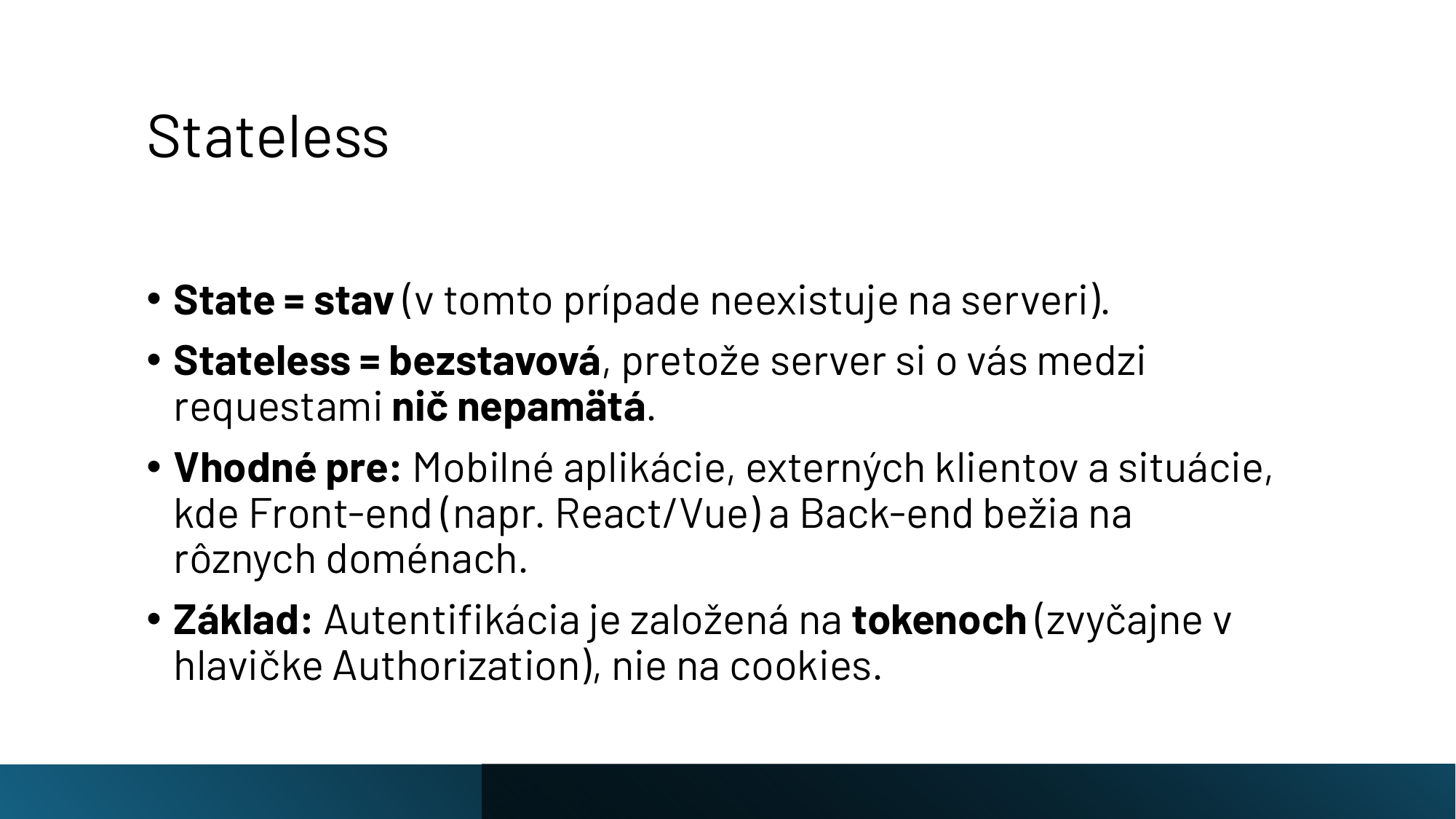

# Stateless
State = stav (v tomto prípade neexistuje na serveri).
Stateless = bezstavová, pretože server si o vás medzi requestami nič nepamätá.
Vhodné pre: Mobilné aplikácie, externých klientov a situácie, kde Front-end (napr. React/Vue) a Back-end bežia na rôznych doménach.
Základ: Autentifikácia je založená na tokenoch (zvyčajne v hlavičke Authorization), nie na cookies.